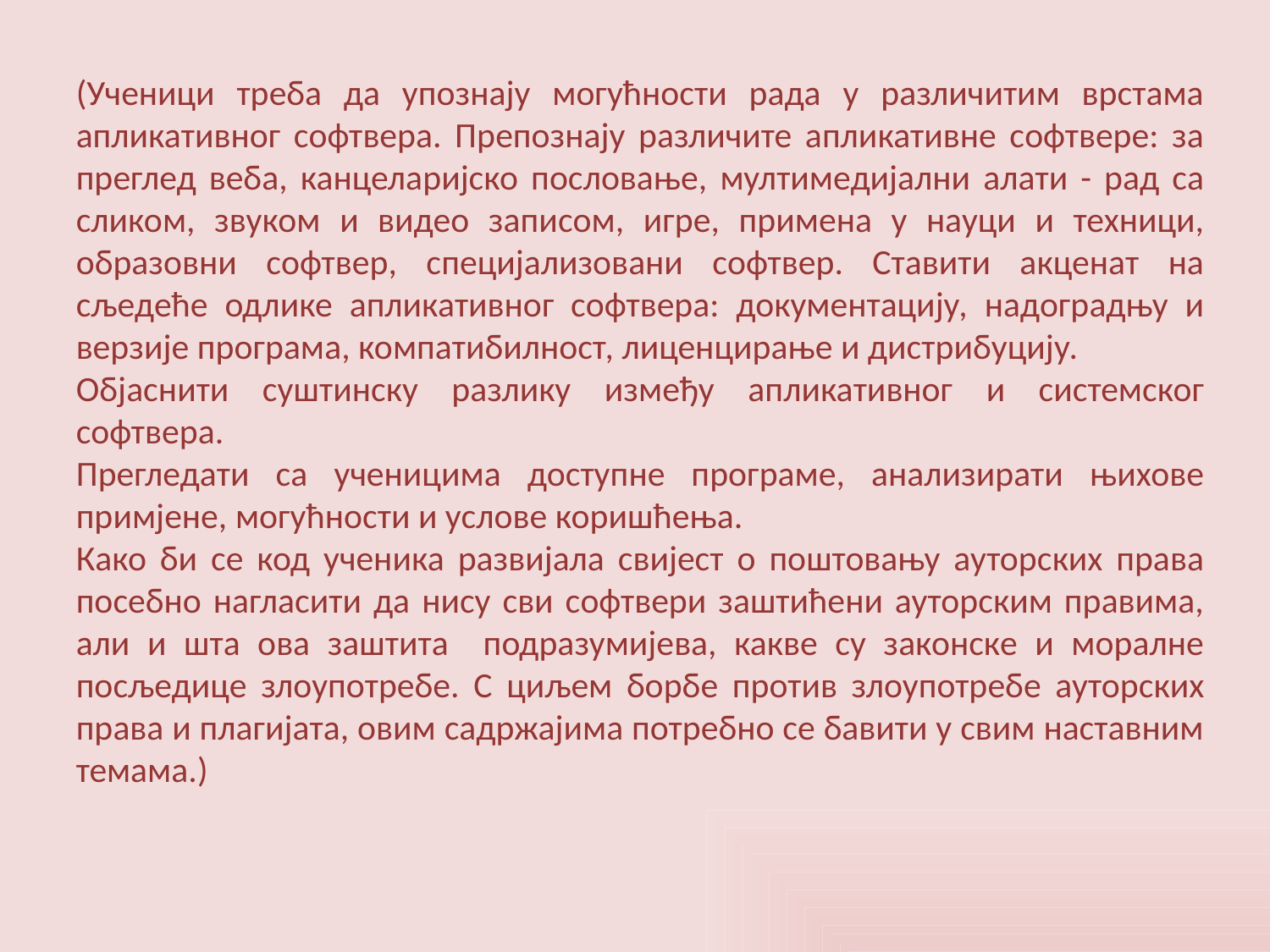

(Ученици треба да упознају могућности рада у различитим врстама апликативног софтвера. Препознају различите апликативне софтвере: за преглед веба, канцеларијско пословање, мултимедијални алати - рад са сликом, звуком и видео записом, игре, примена у науци и техници, образовни софтвер, специјализовани софтвер. Ставити акценат на сљедеће одлике апликативног софтвера: документацију, надоградњу и верзије програма, компатибилност, лиценцирање и дистрибуцију.
Објаснити суштинску разлику између апликативног и системског софтвера.
Прегледати са ученицима доступне програме, анализирати њихове примјене, могућности и услове коришћења.
Како би се код ученика развијала свијест о поштовању ауторских права посебно нагласити да нису сви софтвери заштићени ауторским правима, али и шта ова заштита  подразумијева, какве су законске и моралне посљедице злоупотребе. С циљем борбе против злоупотребе ауторских права и плагијата, овим садржајима потребно се бавити у свим наставним темама.)